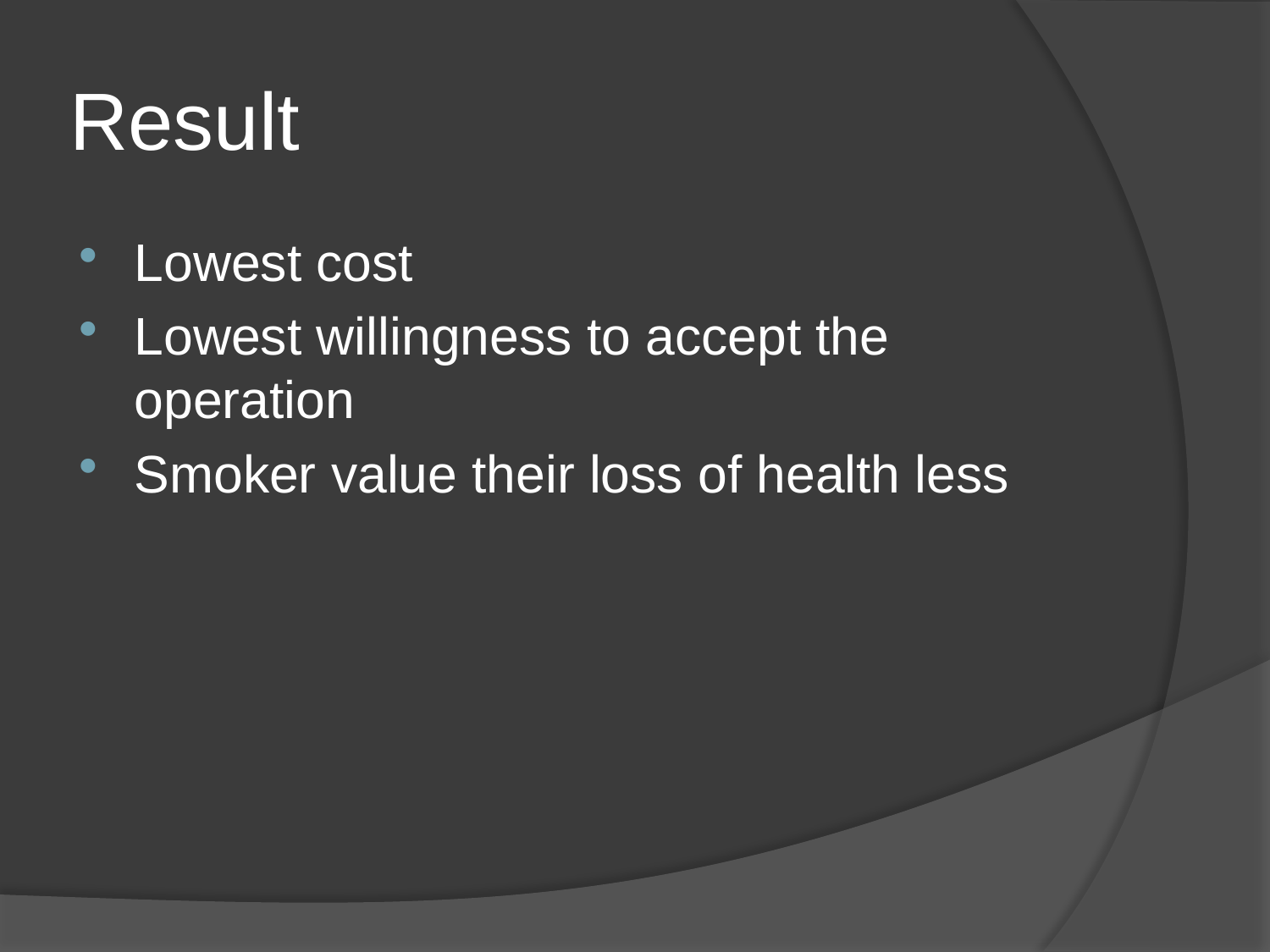

# Result
Lowest cost
Lowest willingness to accept the operation
Smoker value their loss of health less